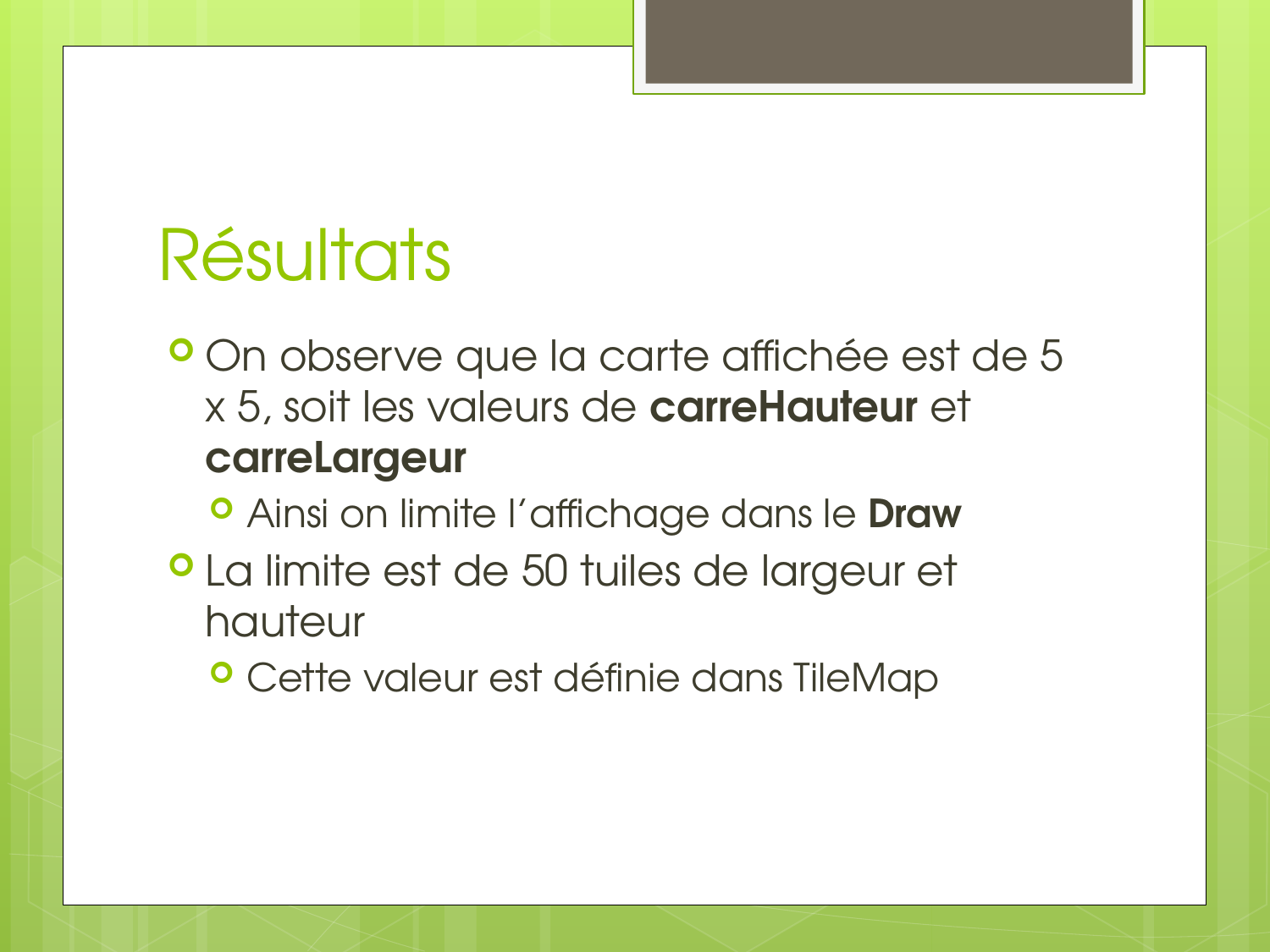

# Résultats
On observe que la carte affichée est de 5 x 5, soit les valeurs de carreHauteur et carreLargeur
Ainsi on limite l’affichage dans le Draw
La limite est de 50 tuiles de largeur et hauteur
Cette valeur est définie dans TileMap